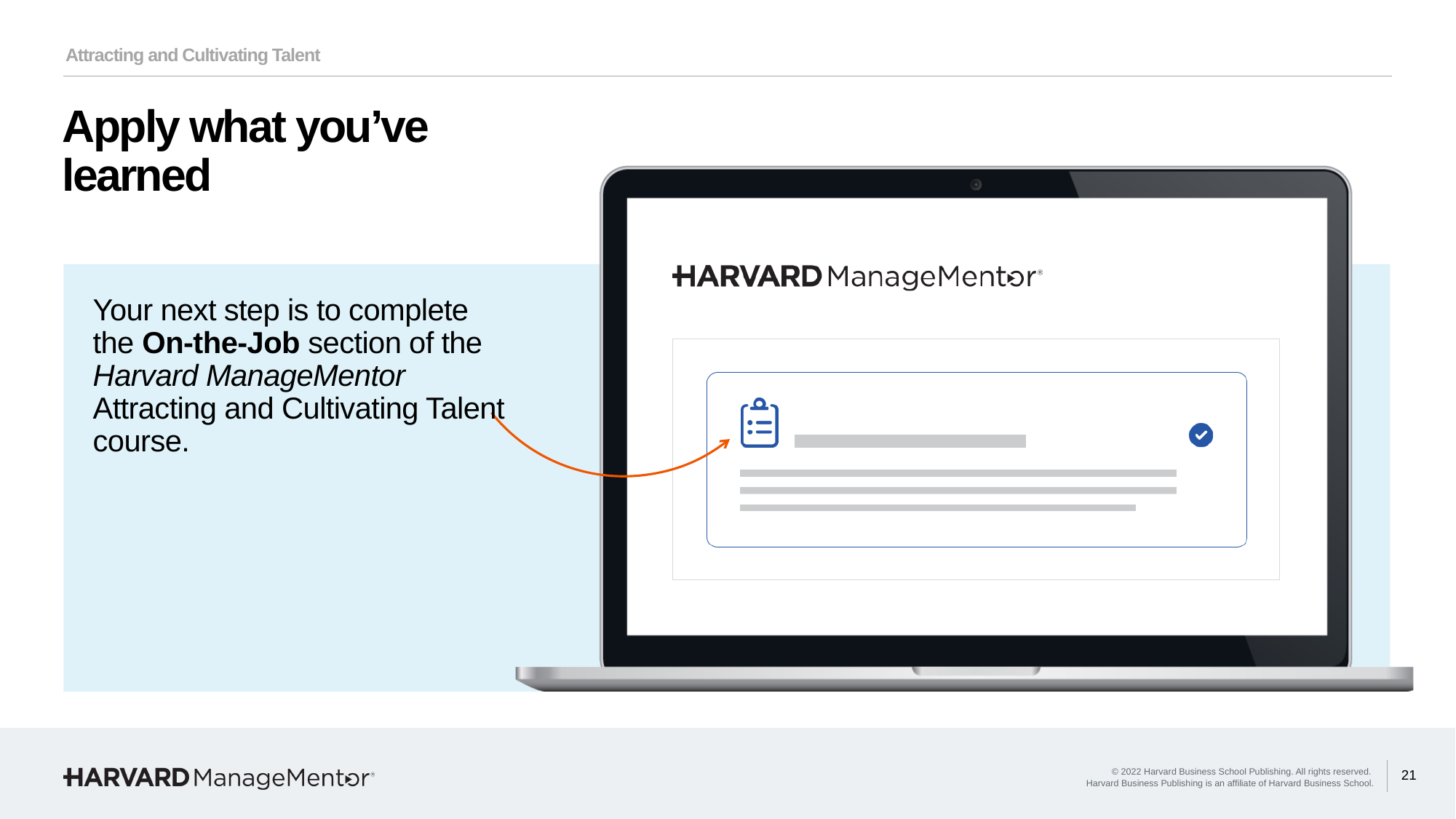

Attracting and Cultivating Talent

Apply what you’ve learned
Your next step is to complete
the On-the-Job section of the
Harvard ManageMentor
Attracting and Cultivating Talent course.